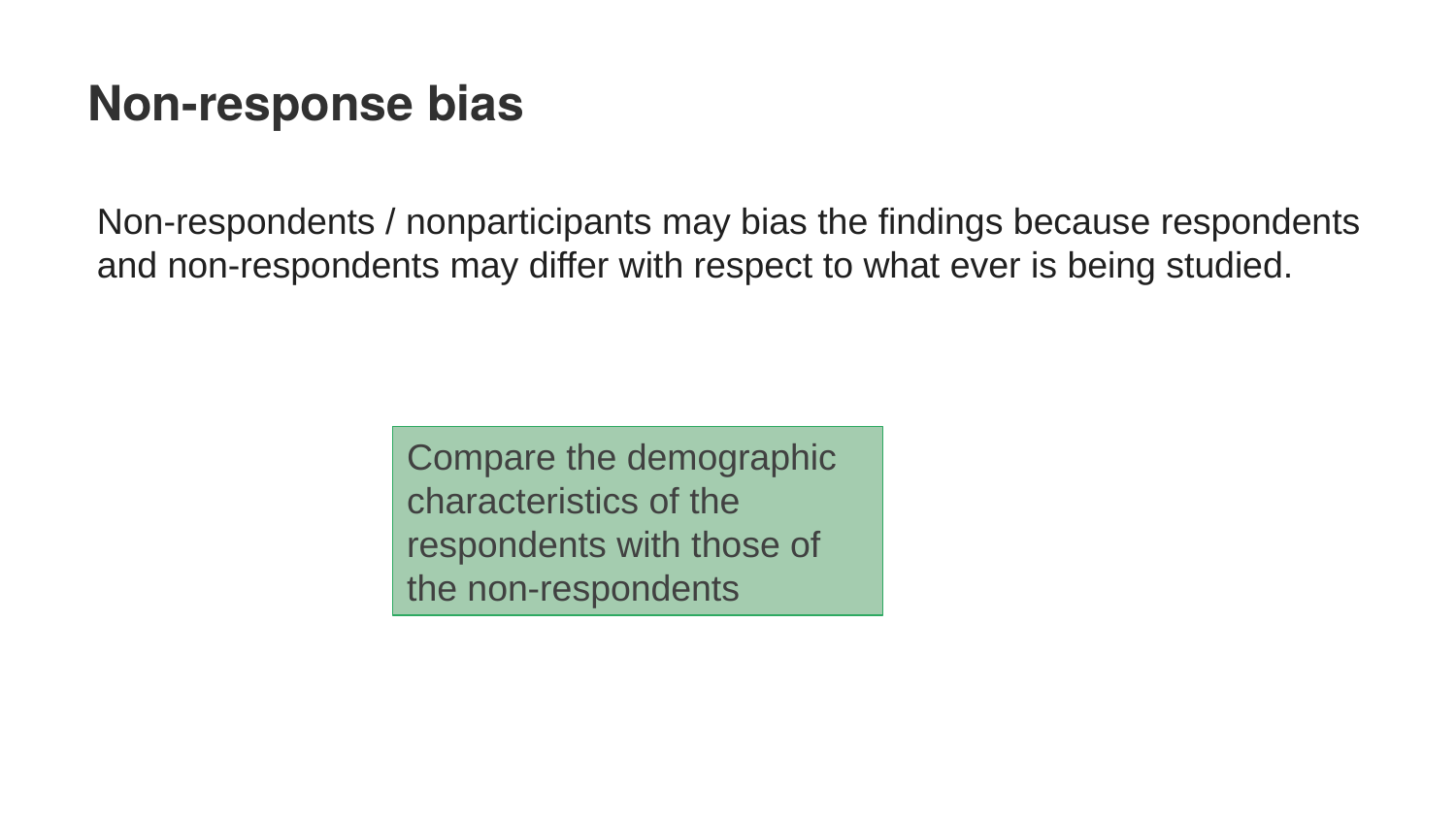

# Non-response bias
Non-respondents / nonparticipants may bias the findings because respondents and non-respondents may differ with respect to what ever is being studied.
Compare the demographic characteristics of the respondents with those of the non-respondents